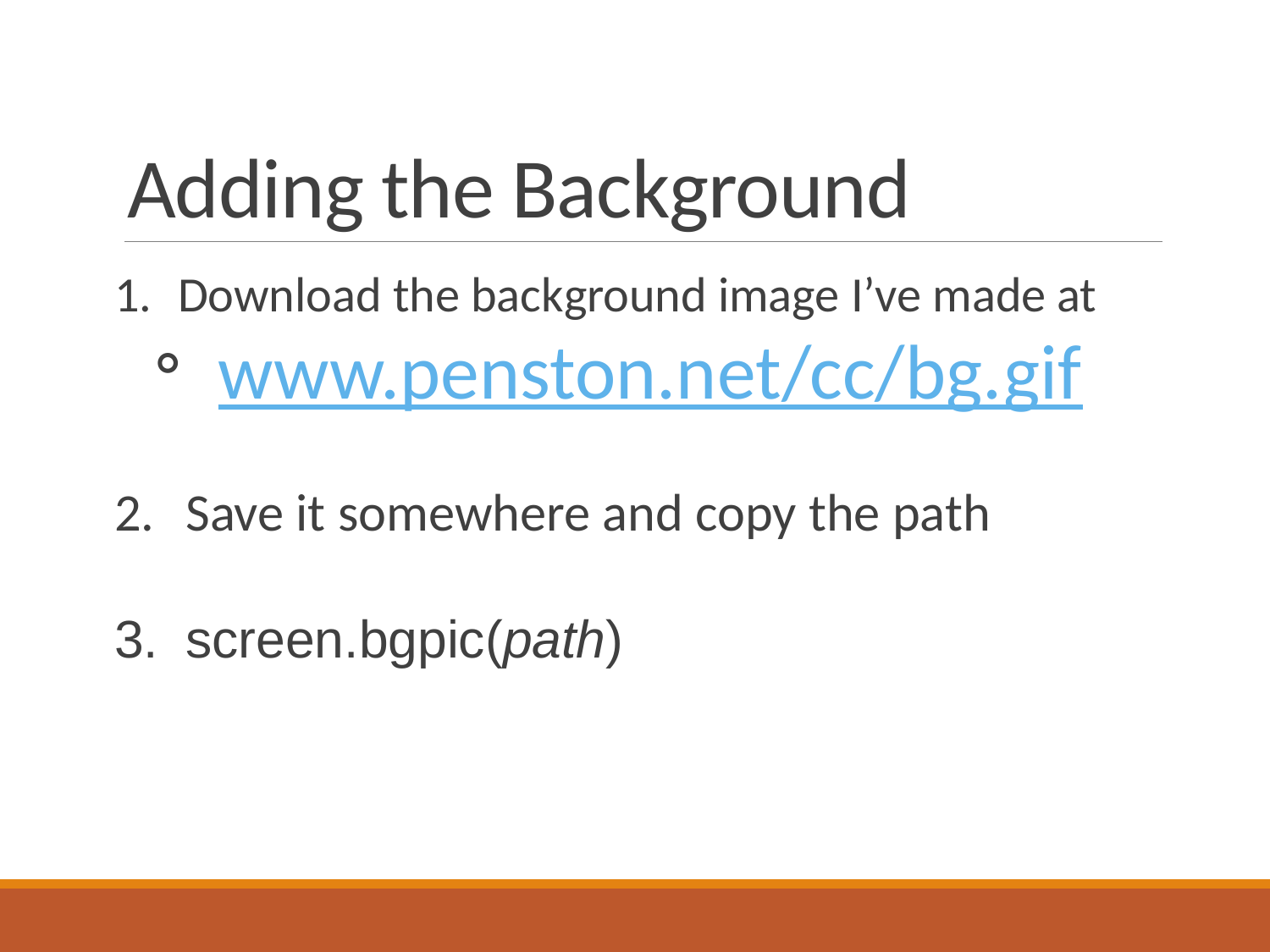

# Adding the Background
Download the background image I’ve made at
www.penston.net/cc/bg.gif

Save it somewhere and copy the path

screen.bgpic(path)